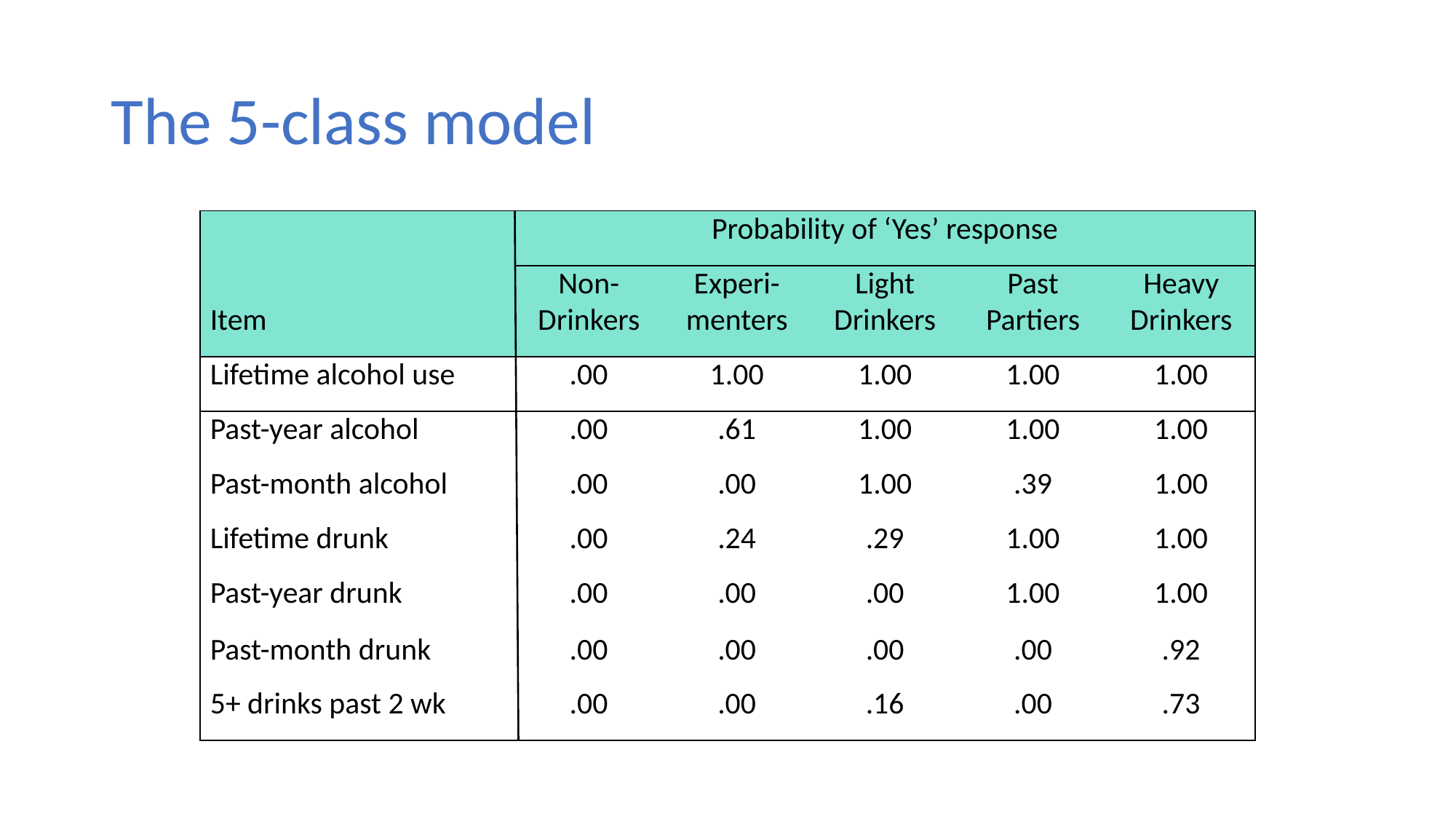

# The 5-class model
|  | Probability of ‘Yes’ response |  |  |  |  |
| --- | --- | --- | --- | --- | --- |
| Item | Non- Drinkers | Experi- menters | Light Drinkers | Past Partiers | Heavy Drinkers |
| Lifetime alcohol use | .00 | 1.00 | 1.00 | 1.00 | 1.00 |
| Past-year alcohol | .00 | .61 | 1.00 | 1.00 | 1.00 |
| Past-month alcohol | .00 | .00 | 1.00 | .39 | 1.00 |
| Lifetime drunk | .00 | .24 | .29 | 1.00 | 1.00 |
| Past-year drunk | .00 | .00 | .00 | 1.00 | 1.00 |
| Past-month drunk | .00 | .00 | .00 | .00 | .92 |
| 5+ drinks past 2 wk | .00 | .00 | .16 | .00 | .73 |